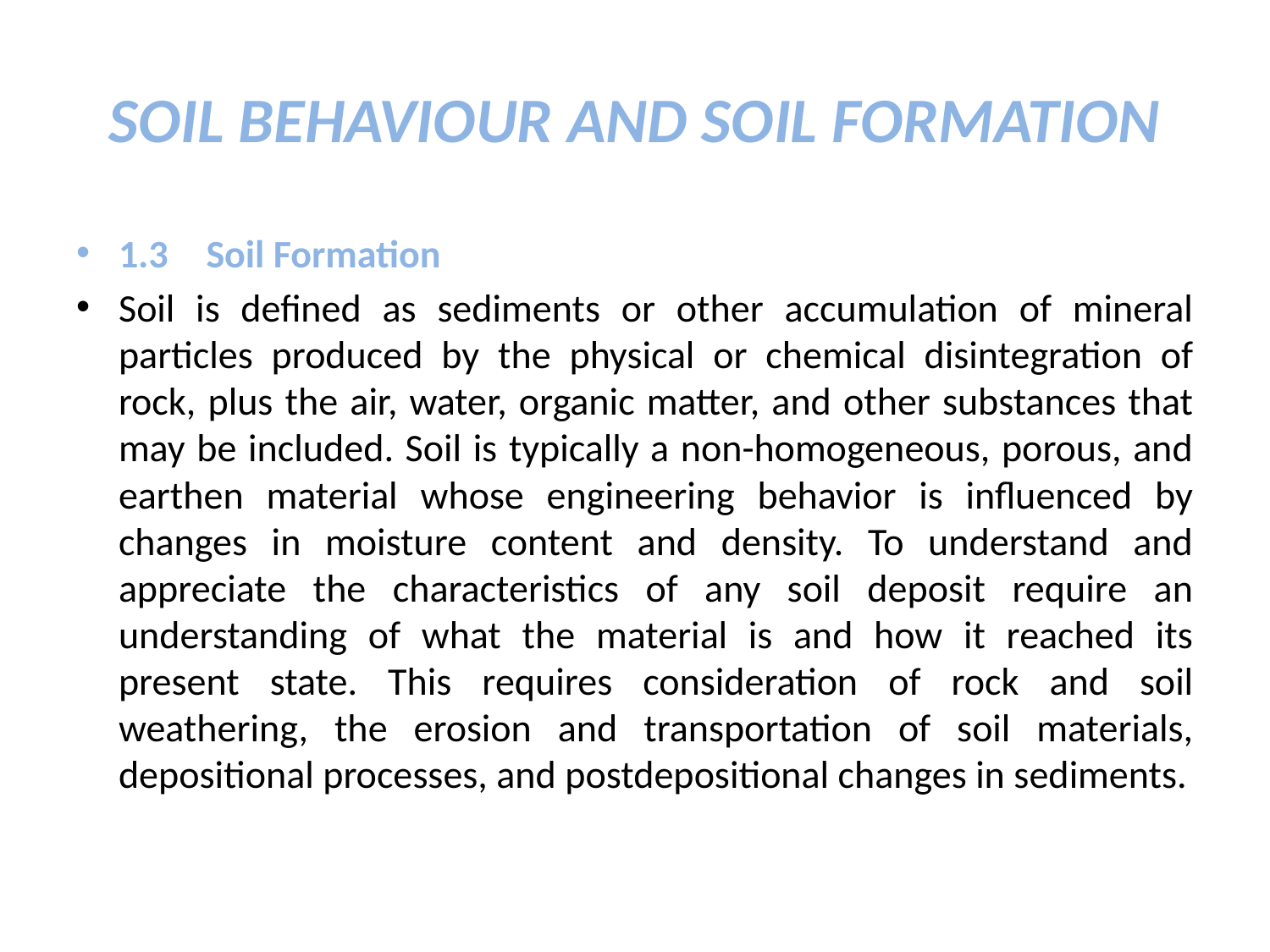

# SOIL BEHAVIOUR AND SOIL FORMATION
1.3	Soil Formation
Soil is defined as sediments or other accumulation of mineral particles produced by the physical or chemical disintegration of rock, plus the air, water, organic matter, and other substances that may be included. Soil is typically a non-homogeneous, porous, and earthen material whose engineering behavior is influenced by changes in moisture content and density. To understand and appreciate the characteristics of any soil deposit require an understanding of what the material is and how it reached its present state. This requires consideration of rock and soil weathering, the erosion and transportation of soil materials, depositional processes, and postdepositional changes in sediments.